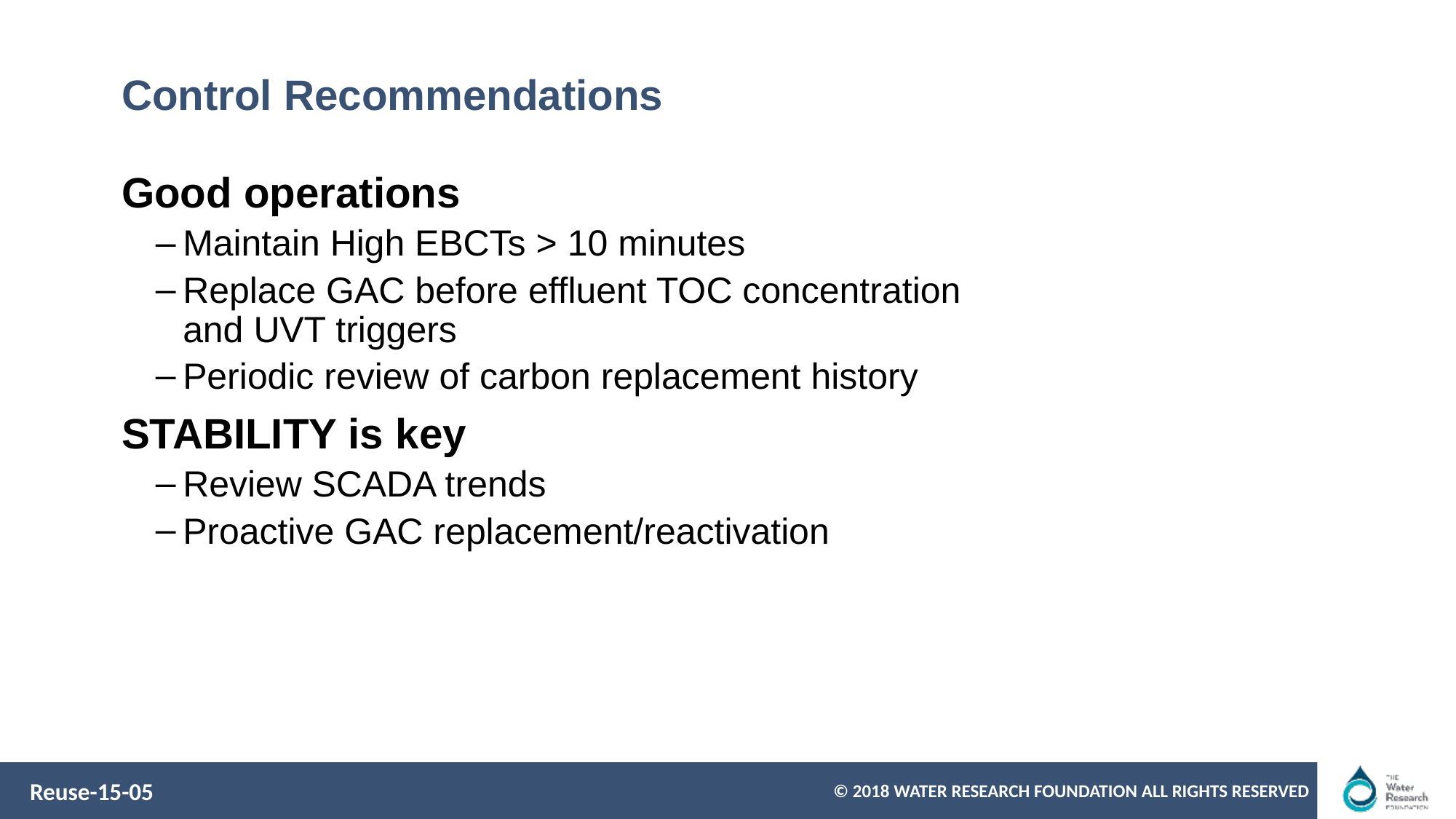

# Control Recommendations
Good operations
Maintain High EBCTs > 10 minutes
Replace GAC before effluent TOC concentration and UVT triggers
Periodic review of carbon replacement history
STABILITY is key
Review SCADA trends
Proactive GAC replacement/reactivation